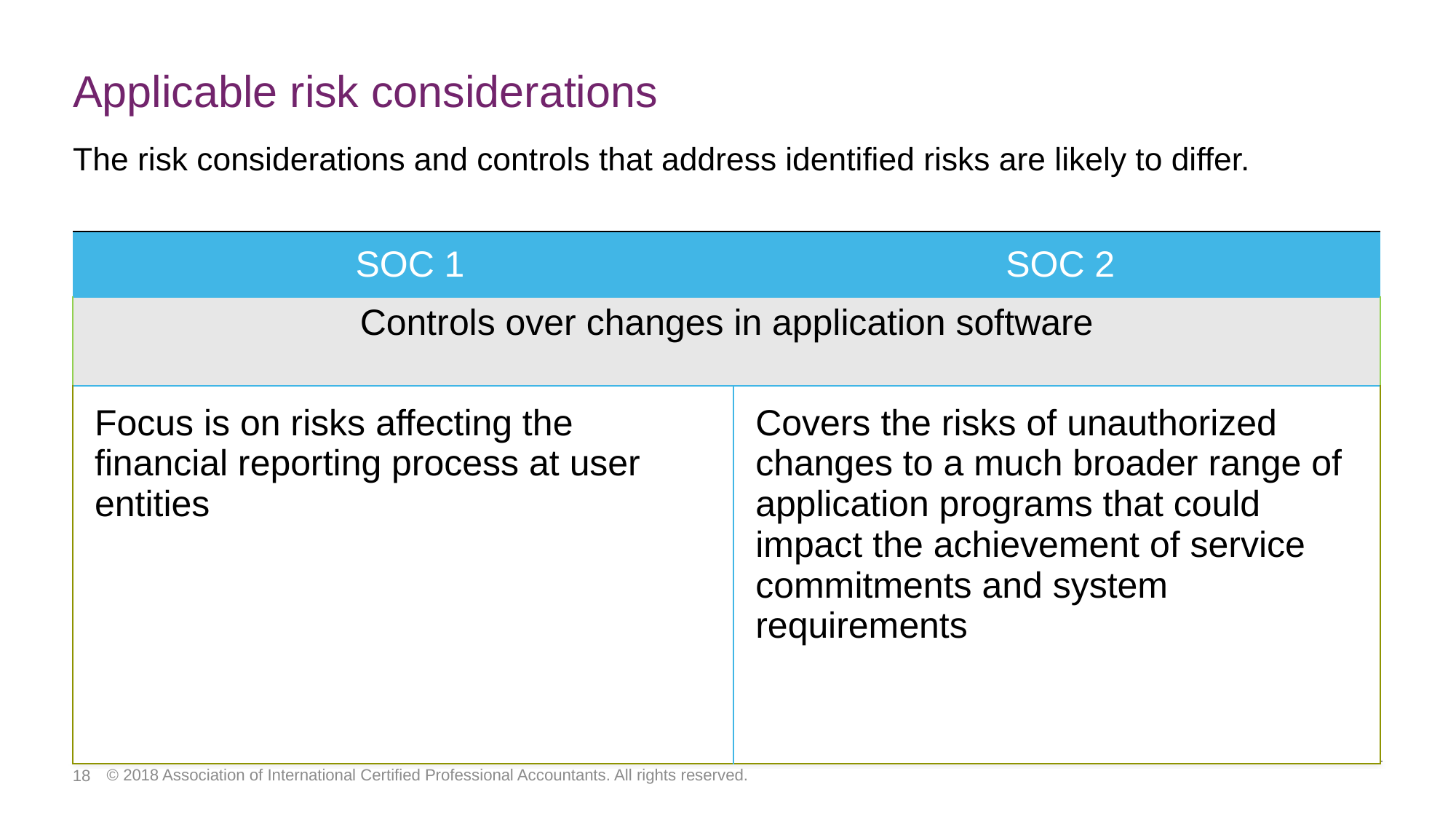

# Applicable risk considerations
The risk considerations and controls that address identified risks are likely to differ.
| SOC 1 | SOC 2 |
| --- | --- |
| Controls over changes in application software |  |
| Focus is on risks affecting the financial reporting process at user entities | Covers the risks of unauthorized changes to a much broader range of application programs that could impact the achievement of service commitments and system requirements |
© 2018 Association of International Certified Professional Accountants. All rights reserved.
18